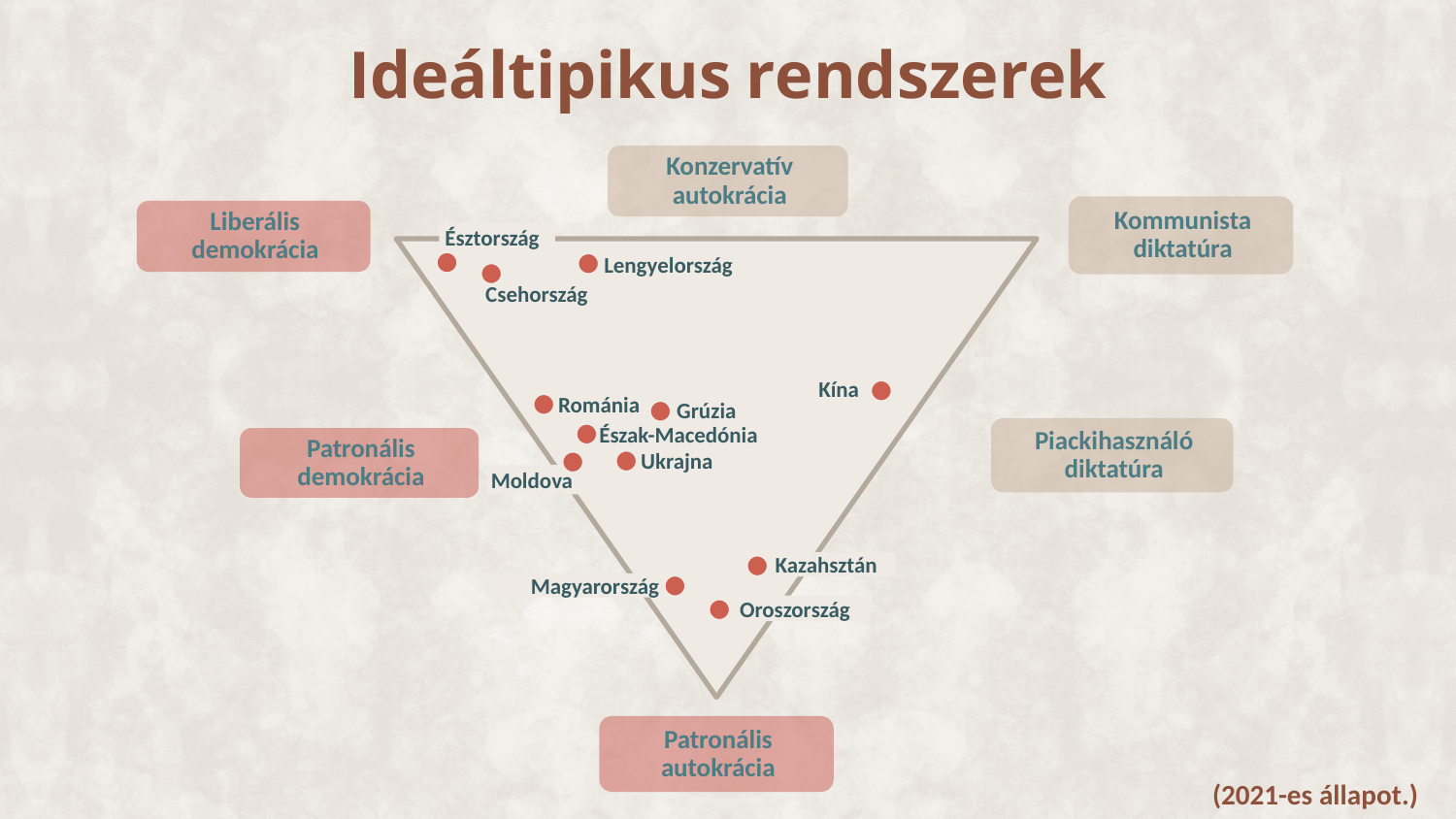

Ideáltipikus rendszerek
Kommunista diktatúra
Liberális demokrácia
Patronális autokrácia
Konzervatív autokrácia
Piackihasználó diktatúra
Patronális demokrácia
Észtország
Lengyelország
Kína
Románia
Grúzia
Észak-Macedónia
Ukrajna
Kazahsztán
Magyarország
Oroszország

Csehország

Moldova

(2021-es állapot.)